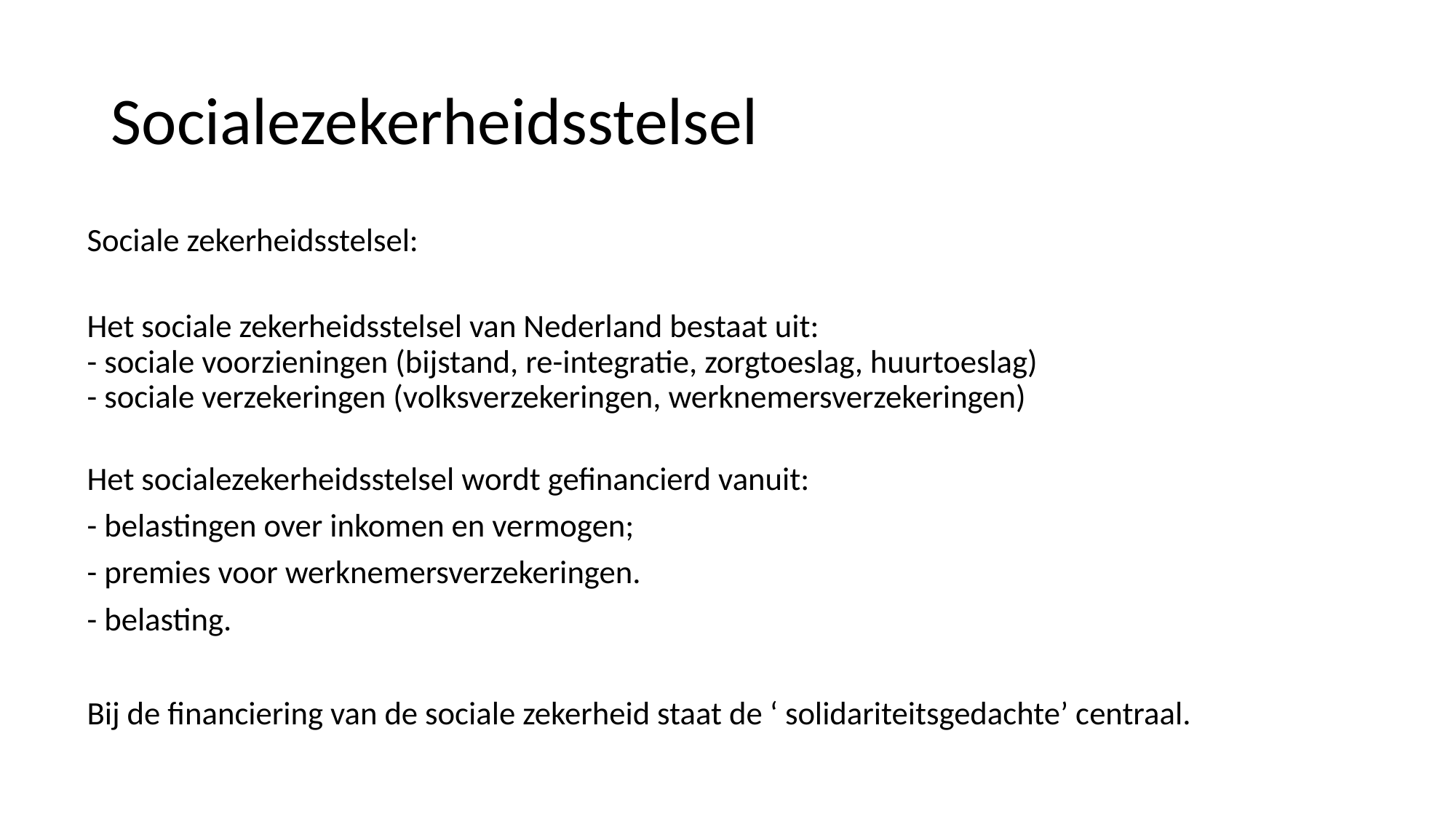

# Socialezekerheidsstelsel
Sociale zekerheidsstelsel:
Het sociale zekerheidsstelsel van Nederland bestaat uit:
- sociale voorzieningen (bijstand, re-integratie, zorgtoeslag, huurtoeslag)
- sociale verzekeringen (volksverzekeringen, werknemersverzekeringen)
Het socialezekerheidsstelsel wordt gefinancierd vanuit:
- belastingen over inkomen en vermogen;
- premies voor werknemersverzekeringen.
- belasting.

Bij de financiering van de sociale zekerheid staat de ‘ solidariteitsgedachte’ centraal.